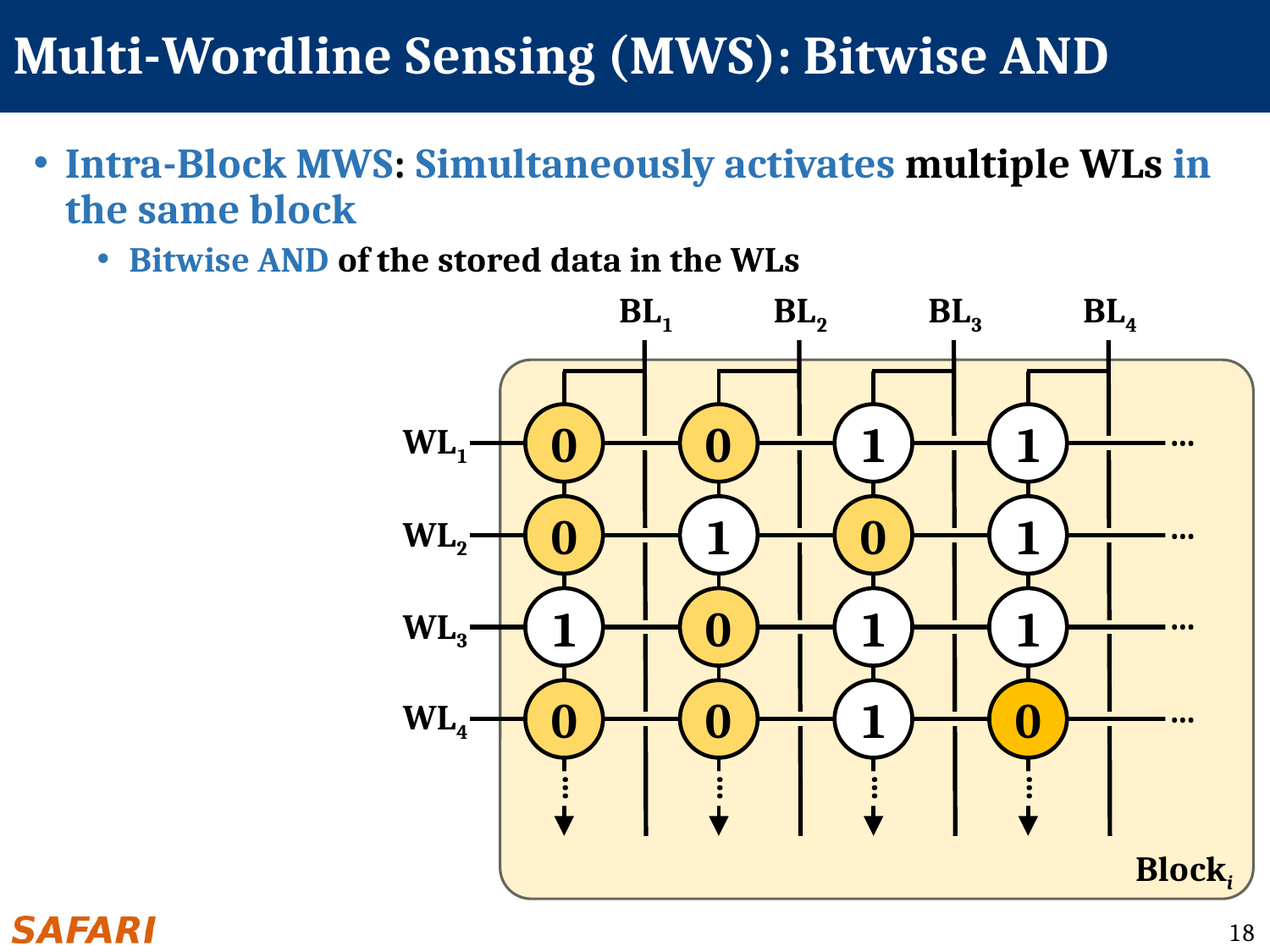

# Multi-Wordline Sensing (MWS): Bitwise AND
Intra-Block MWS: Simultaneously activates multiple WLs in the same block
Bitwise AND of the stored data in the WLs
BL1
BL2
BL3
BL4

0
0
1
1
…
WL1
0
1
0
1
…
WL2
1
0
1
1
…
WL3
0
0
1
0
…
WL4
…
…
…
…
Blocki
18